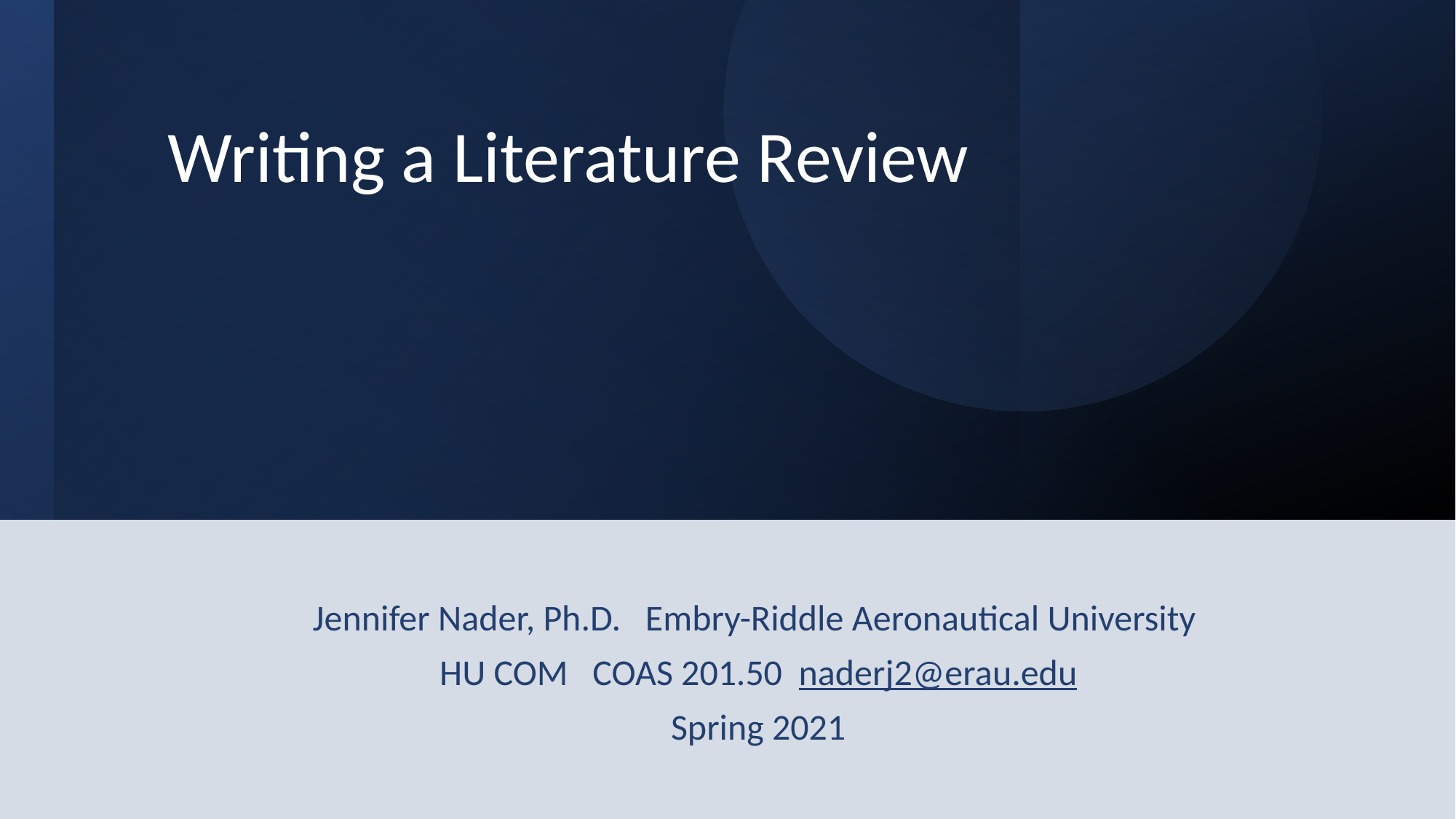

# Writing a Literature Review

Jennifer Nader, Ph.D.   Embry-Riddle Aeronautical University
HU COM   COAS 201.50  naderj2@erau.edu
Spring 2021